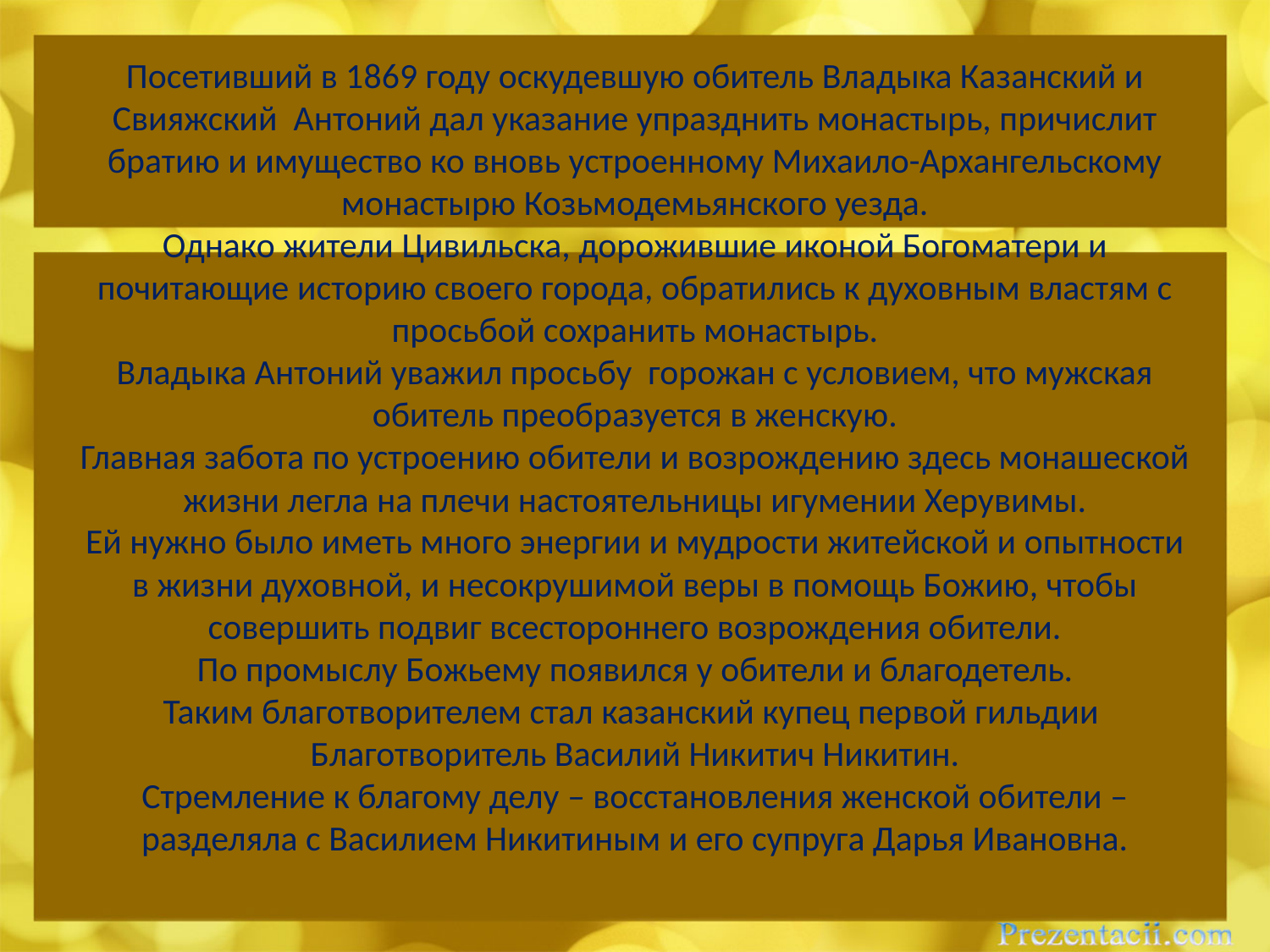

# Посетивший в 1869 году оскудевшую обитель Владыка Казанский и Свияжский  Антоний дал указание упразднить монастырь, причислит братию и имущество ко вновь устроенному Михаило-Архангельскому монастырю Козьмодемьянского уезда. Однако жители Цивильска, дорожившие иконой Богоматери и почитающие историю своего города, обратились к духовным властям с просьбой сохранить монастырь. Владыка Антоний уважил просьбу  горожан с условием, что мужская обитель преобразуется в женскую. Главная забота по устроению обители и возрождению здесь монашеской жизни легла на плечи настоятельницы игумении Херувимы. Ей нужно было иметь много энергии и мудрости житейской и опытности в жизни духовной, и несокрушимой веры в помощь Божию, чтобы совершить подвиг всестороннего возрождения обители. По промыслу Божьему появился у обители и благодетель. Таким благотворителем стал казанский купец первой гильдии  Благотворитель Василий Никитич Никитин. Стремление к благому делу – восстановления женской обители – разделяла с Василием Никитиным и его супруга Дарья Ивановна.